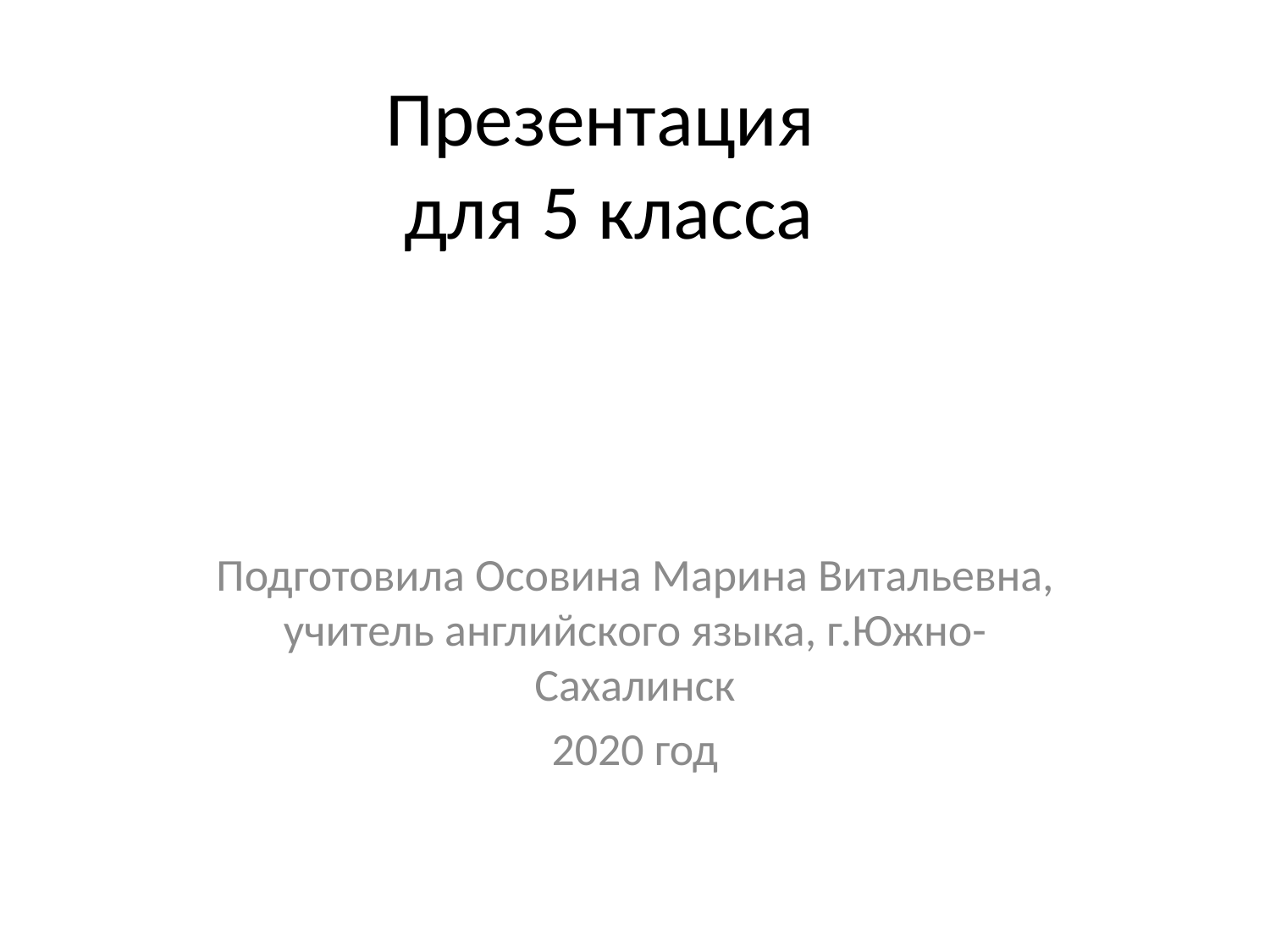

# Презентация для 5 класса
Подготовила Осовина Марина Витальевна, учитель английского языка, г.Южно-Сахалинск
2020 год